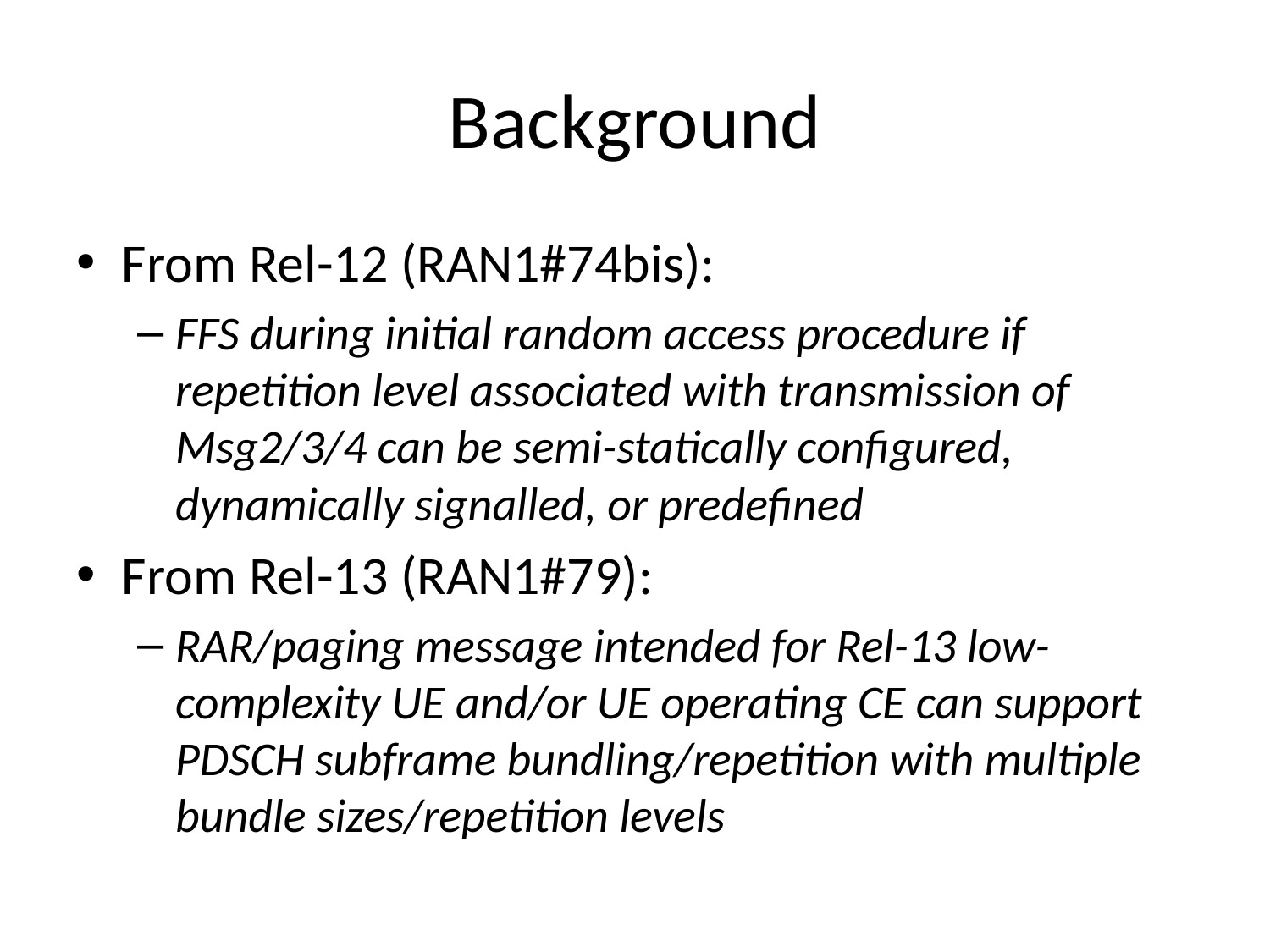

# Background
From Rel-12 (RAN1#74bis):
FFS during initial random access procedure if repetition level associated with transmission of Msg2/3/4 can be semi-statically configured, dynamically signalled, or predefined
From Rel-13 (RAN1#79):
RAR/paging message intended for Rel-13 low-complexity UE and/or UE operating CE can support PDSCH subframe bundling/repetition with multiple bundle sizes/repetition levels